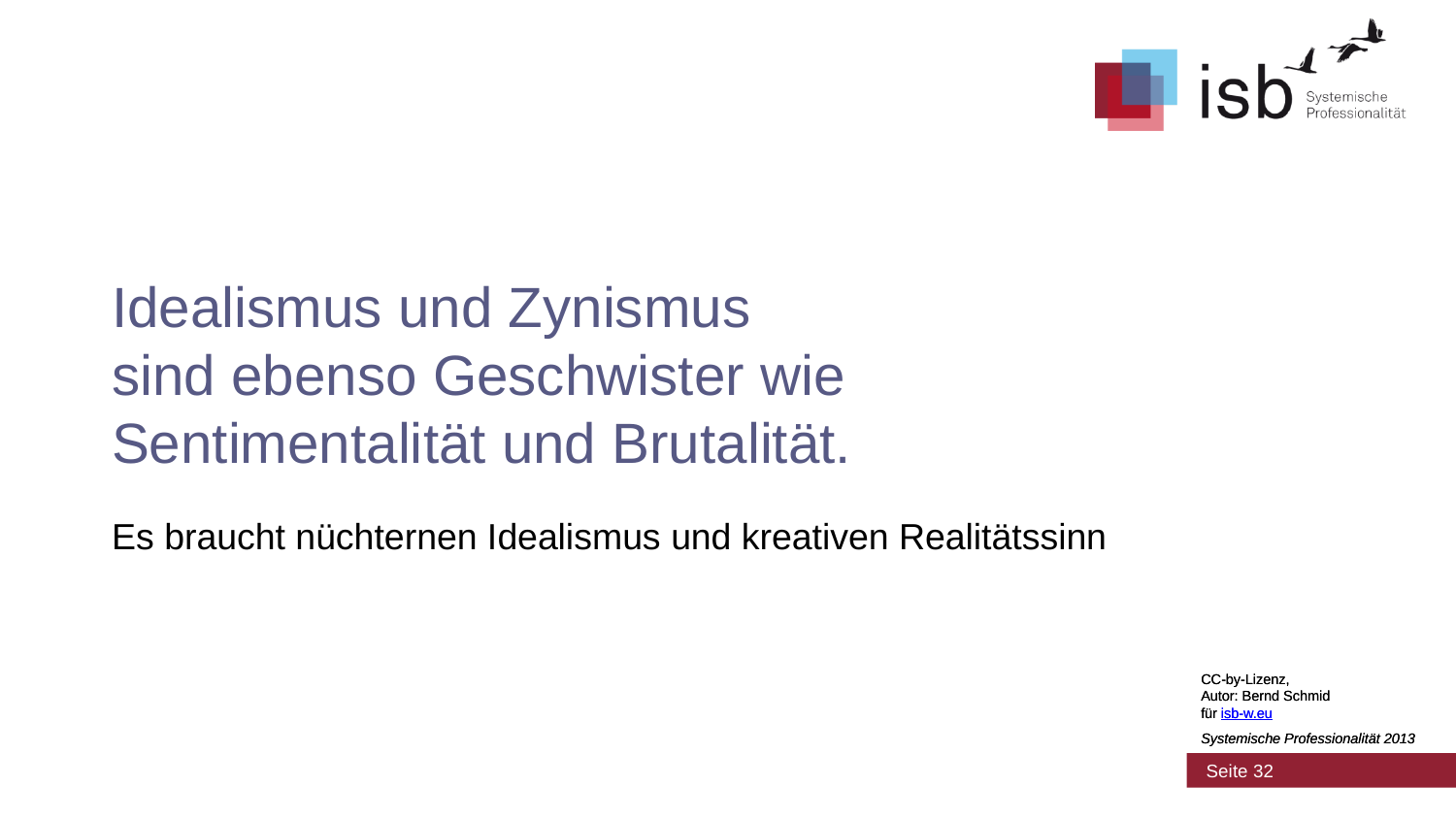

# Idealismus und Zynismus sind ebenso Geschwister wie Sentimentalität und Brutalität.

Es braucht nüchternen Idealismus und kreativen Realitätssinn

CC-by-Lizenz,
Autor: Bernd Schmid
für isb-w.eu
Systemische Professionalität 2013
 Seite 32